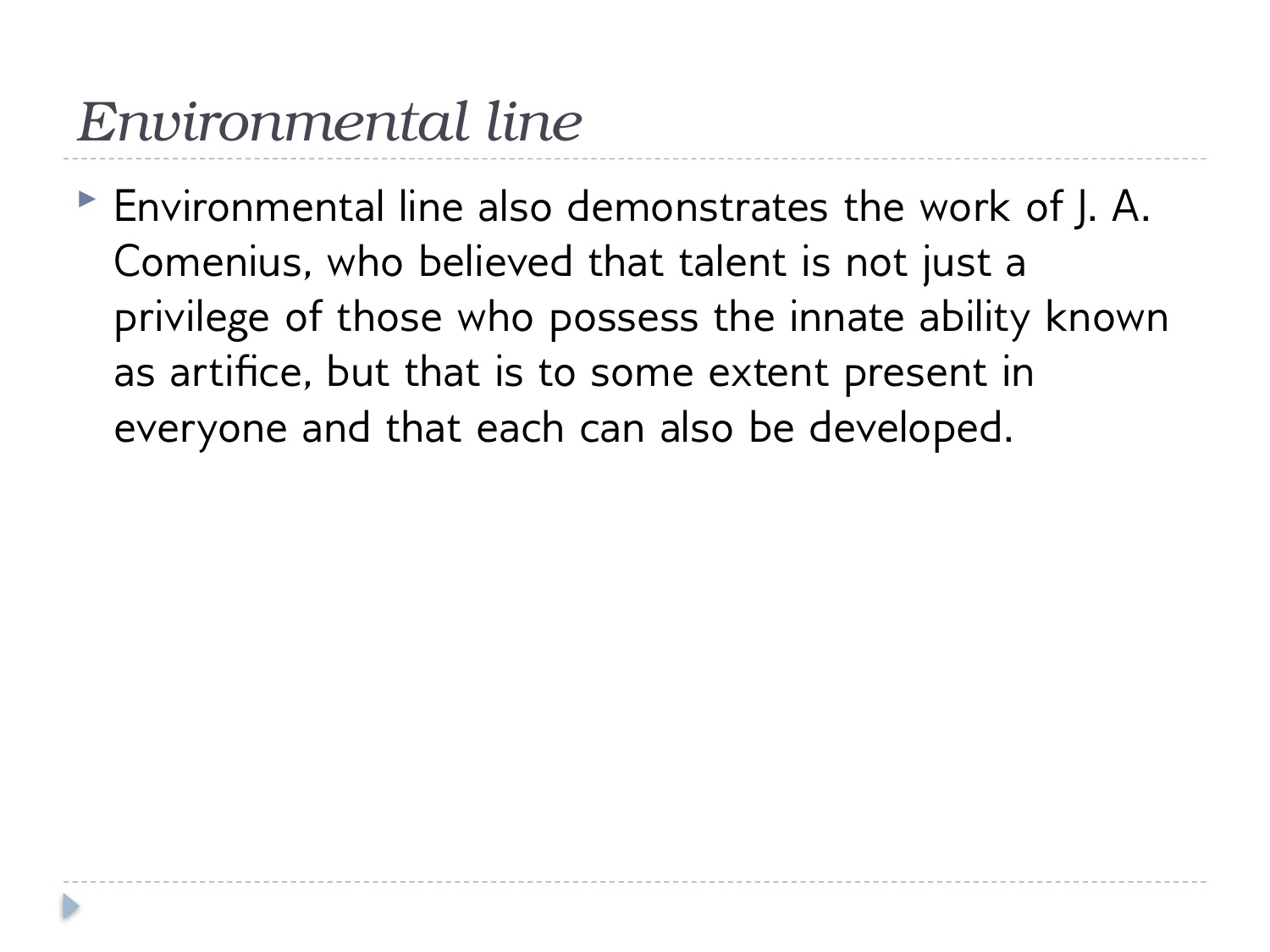

# Environmental line
Environmental line also demonstrates the work of J. A. Comenius, who believed that talent is not just a privilege of those who possess the innate ability known as artifice, but that is to some extent present in everyone and that each can also be developed.